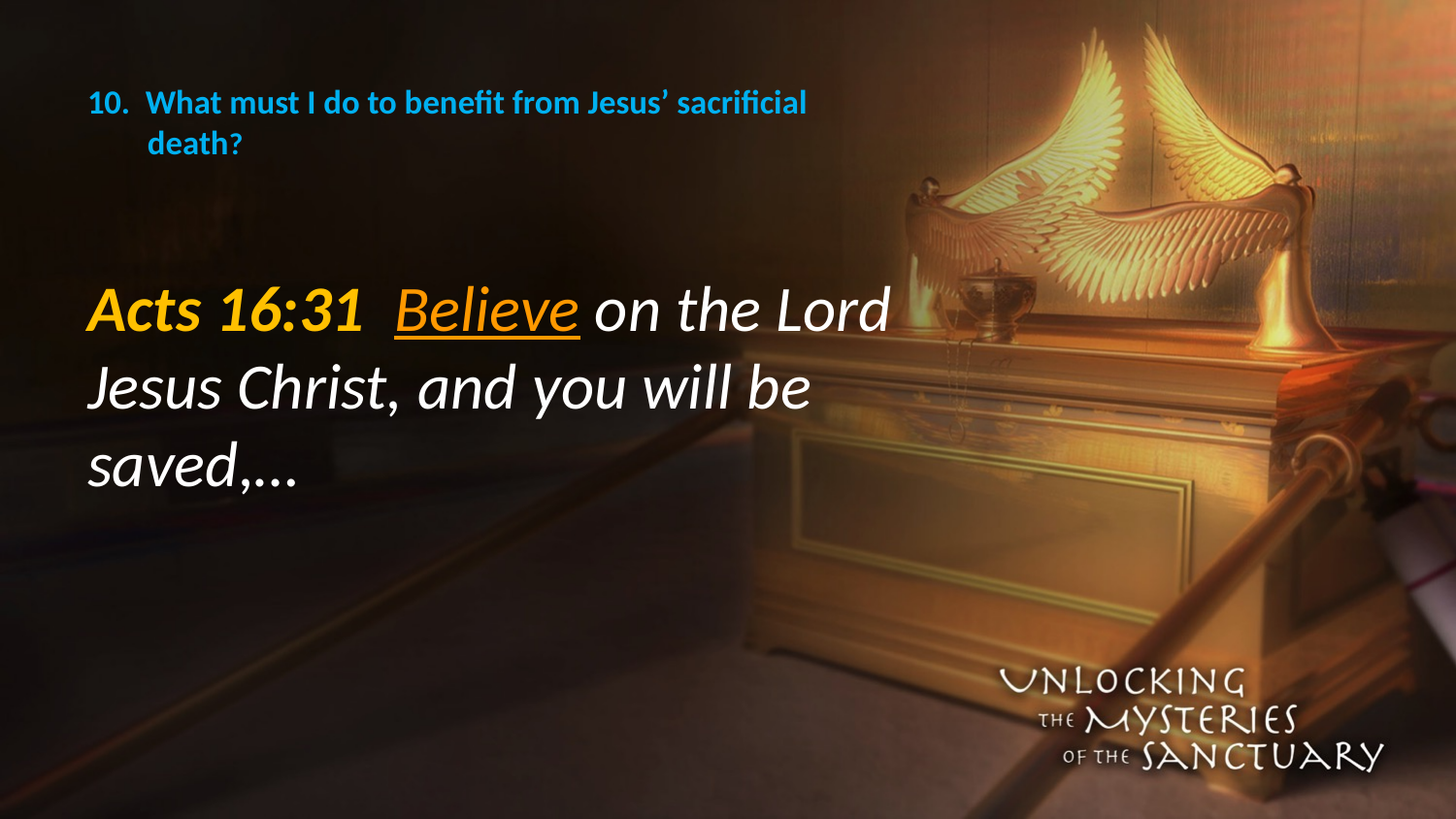

# 10.  What must I do to benefit from Jesus’ sacrificial death?

Acts 16:31  Believe on the Lord Jesus Christ, and you will be saved,…